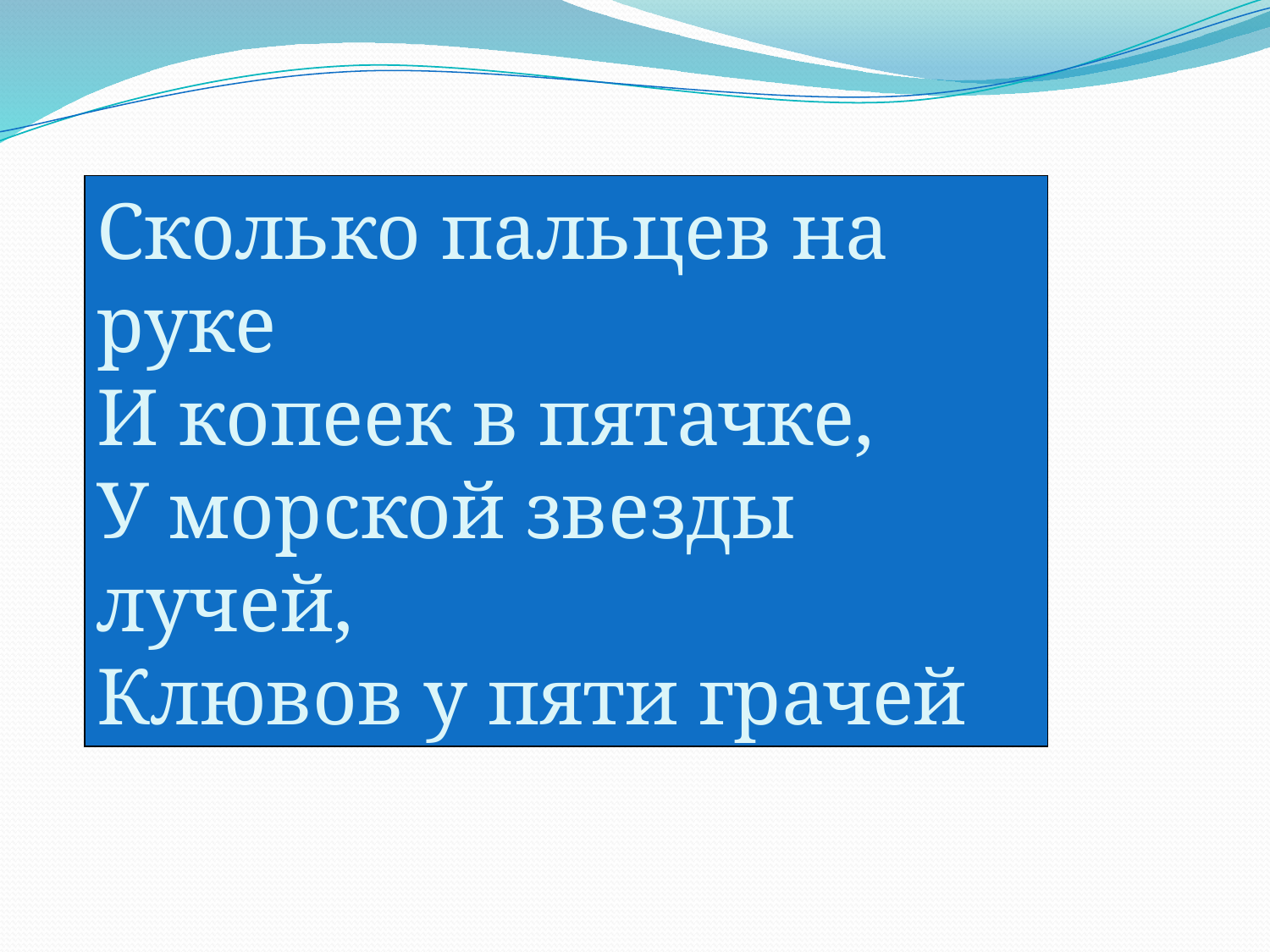

Сколько пальцев на руке
И копеек в пятачке,
У морской звезды лучей, 
Клювов у пяти грачей